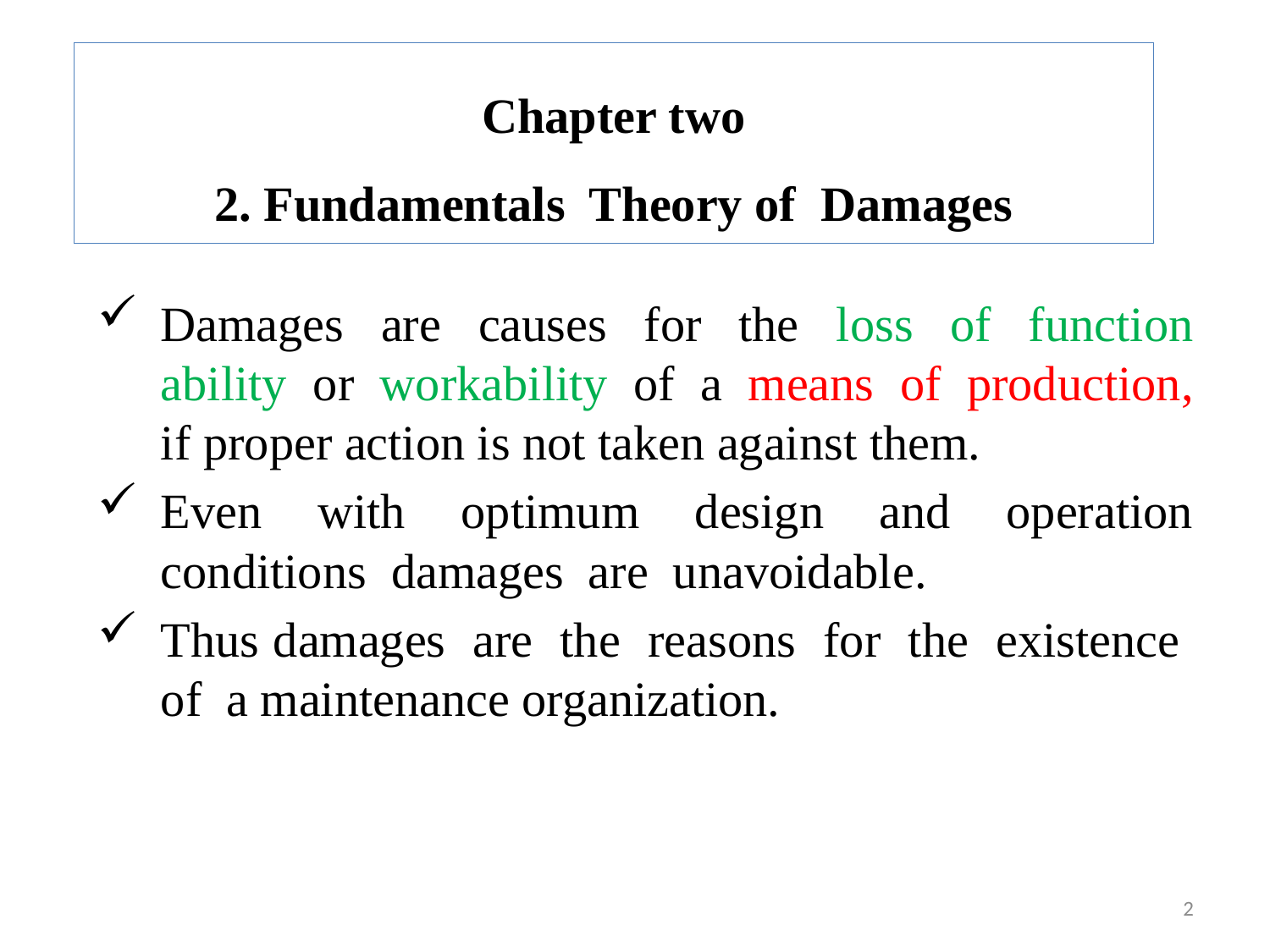

# Chapter two 2. Fundamentals  Theory of  Damages
Damages  are  causes  for  the  loss  of  function ability  or  workability  of  a  means  of  production, if proper action is not taken against them.
Even  with  optimum  design  and  operation conditions  damages  are  unavoidable.
Thus damages  are  the  reasons  for  the  existence  of  a maintenance organization.
2